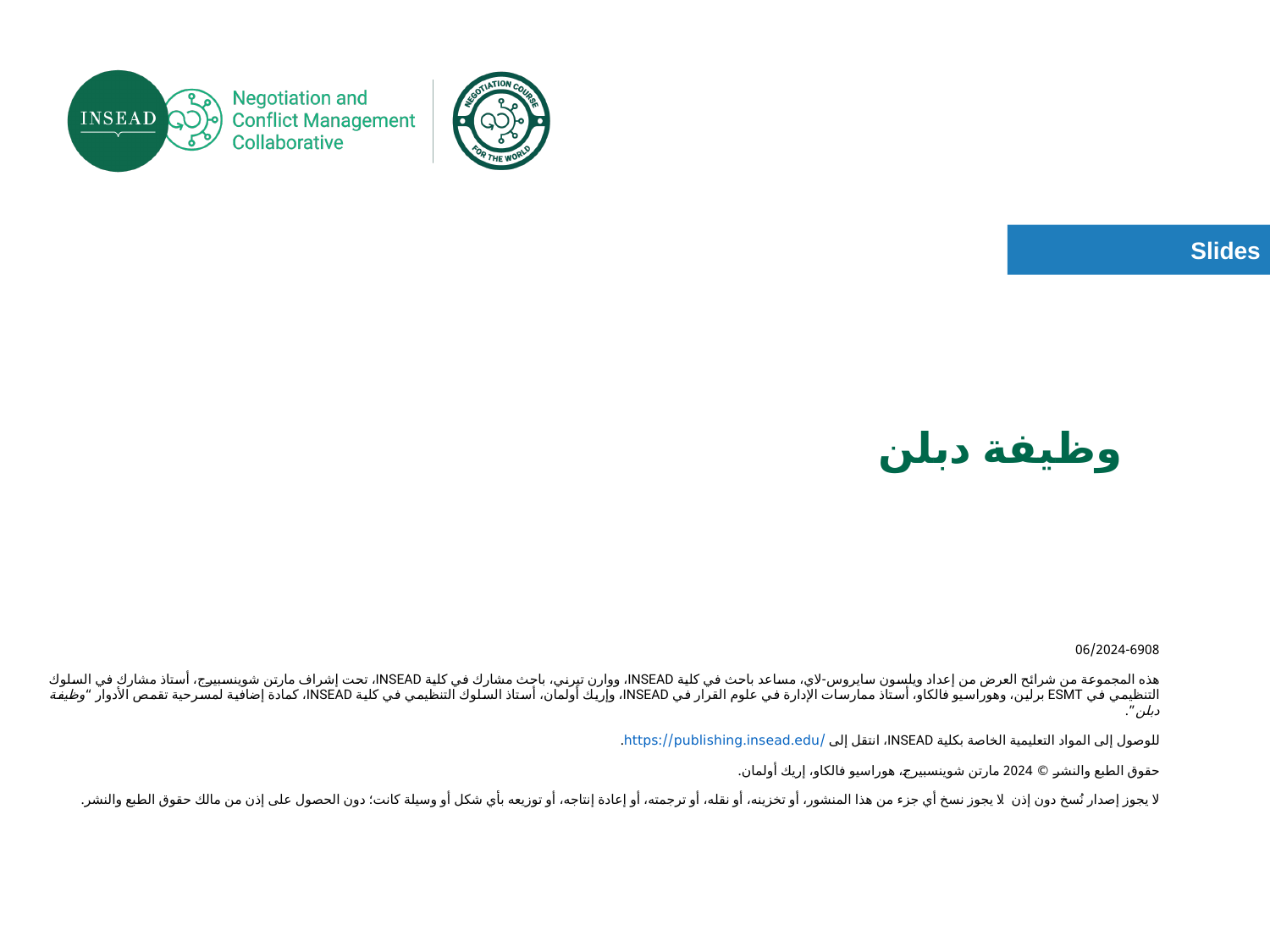

# وظيفة دبلن

06/2024-6908
هذه المجموعة من شرائح العرض من إعداد ويلسون سايروس-لاي، مساعد باحث في كلية INSEAD، ووارن تيرني، باحث مشارك في كلية INSEAD، تحت إشراف مارتن شوينسبيرج، أستاذ مشارك في السلوك التنظيمي في ESMT برلين، وهوراسيو فالكاو، أستاذ ممارسات الإدارة في علوم القرار في INSEAD، وإريك أولمان، أستاذ السلوك التنظيمي في كلية INSEAD، كمادة إضافية لمسرحية تقمص الأدوار “وظيفة دبلن”.
للوصول إلى المواد التعليمية الخاصة بكلية INSEAD، انتقل إلى https://publishing.insead.edu/.
حقوق الطبع والنشر © 2024 مارتن شوينسبيرج، هوراسيو فالكاو، إريك أولمان.
لا يجوز إصدار نُسخ دون إذن. لا يجوز نسخ أي جزء من هذا المنشور، أو تخزينه، أو نقله، أو ترجمته، أو إعادة إنتاجه، أو توزيعه بأي شكل أو وسيلة كانت؛ دون الحصول على إذن من مالك حقوق الطبع والنشر.